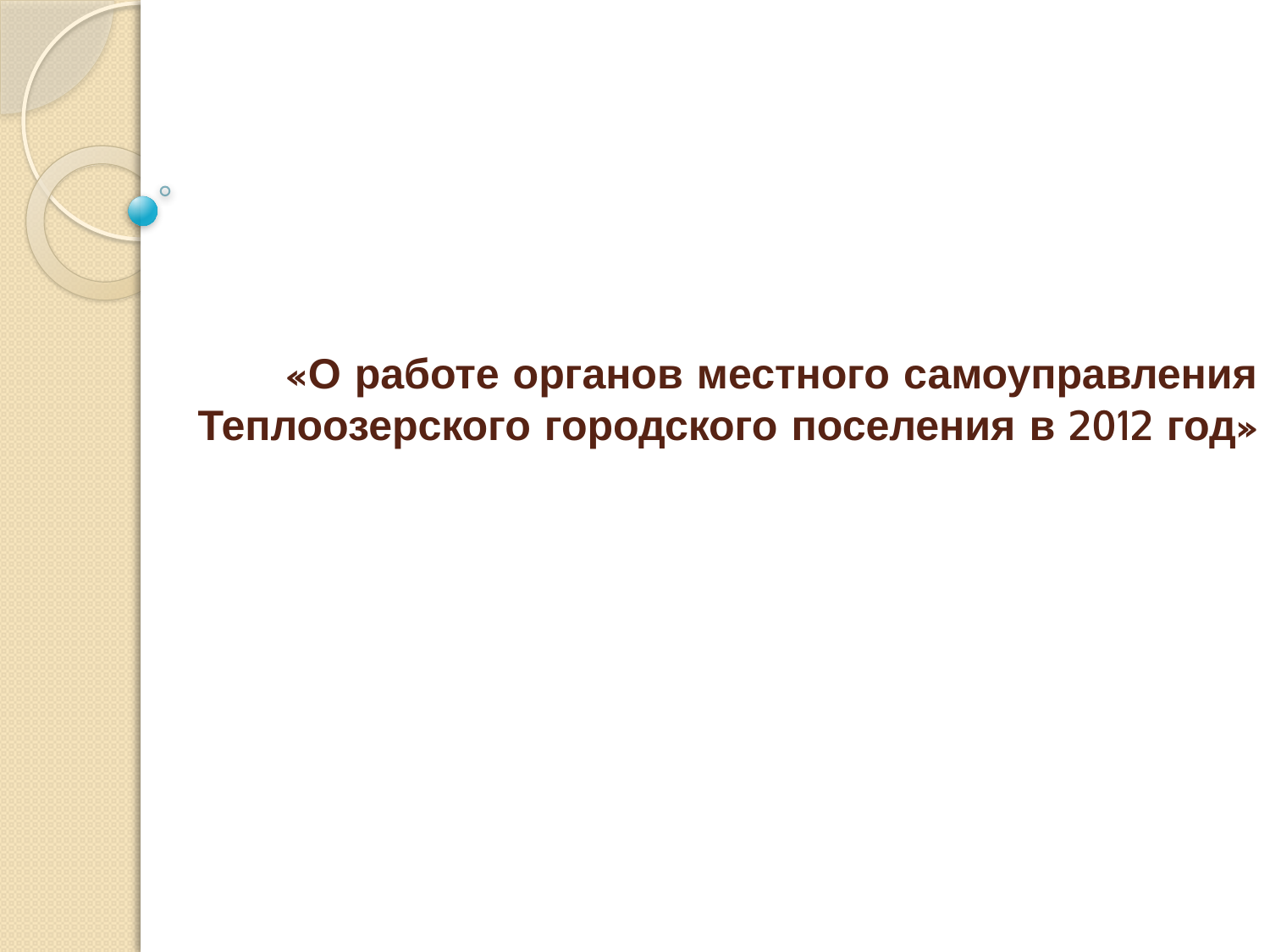

# «О работе органов местного самоуправления Теплоозерского городского поселения в 2012 год»